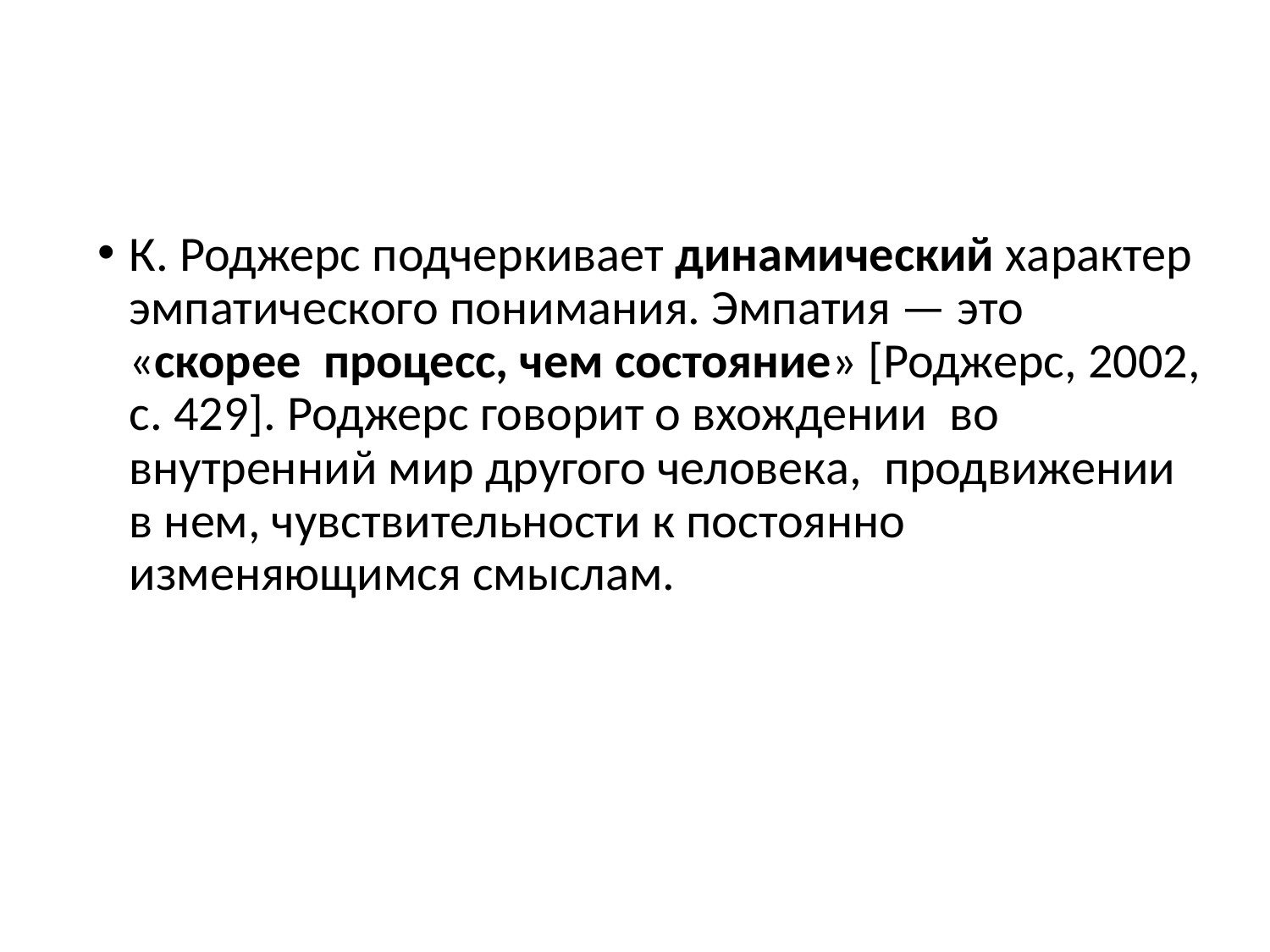

#
К. Роджерс подчеркивает динамический характер эмпатического понимания. Эмпатия — это «скорее  процесс, чем состояние» [Роджерс, 2002, с. 429]. Роджерс говорит о вхождении  во внутренний мир другого человека,  продвижении  в нем, чувствительности к постоянно  изменяющимся смыслам.